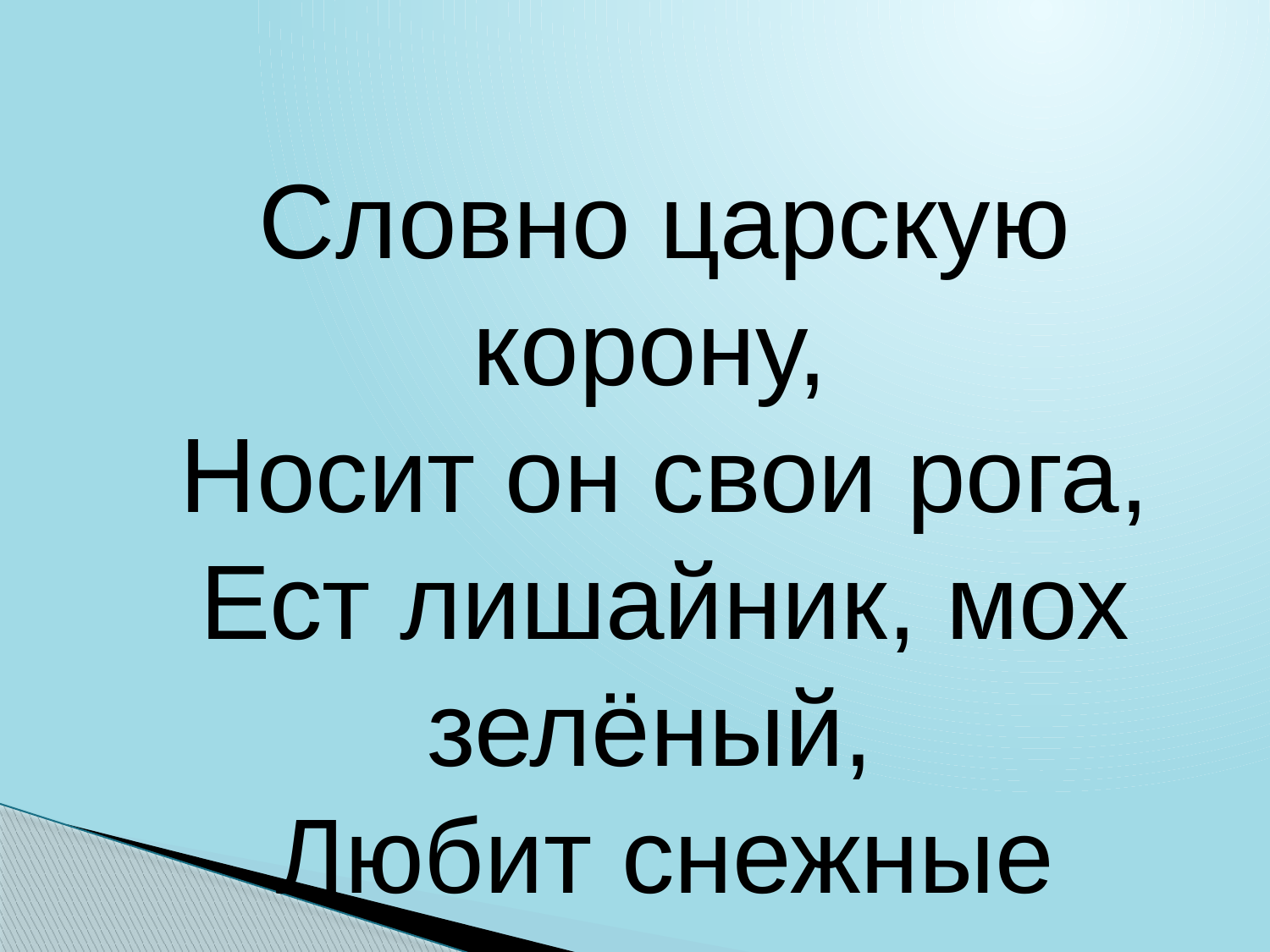

Словно царскую корону,
Носит он свои рога,
Ест лишайник, мох зелёный,
Любит снежные луга.